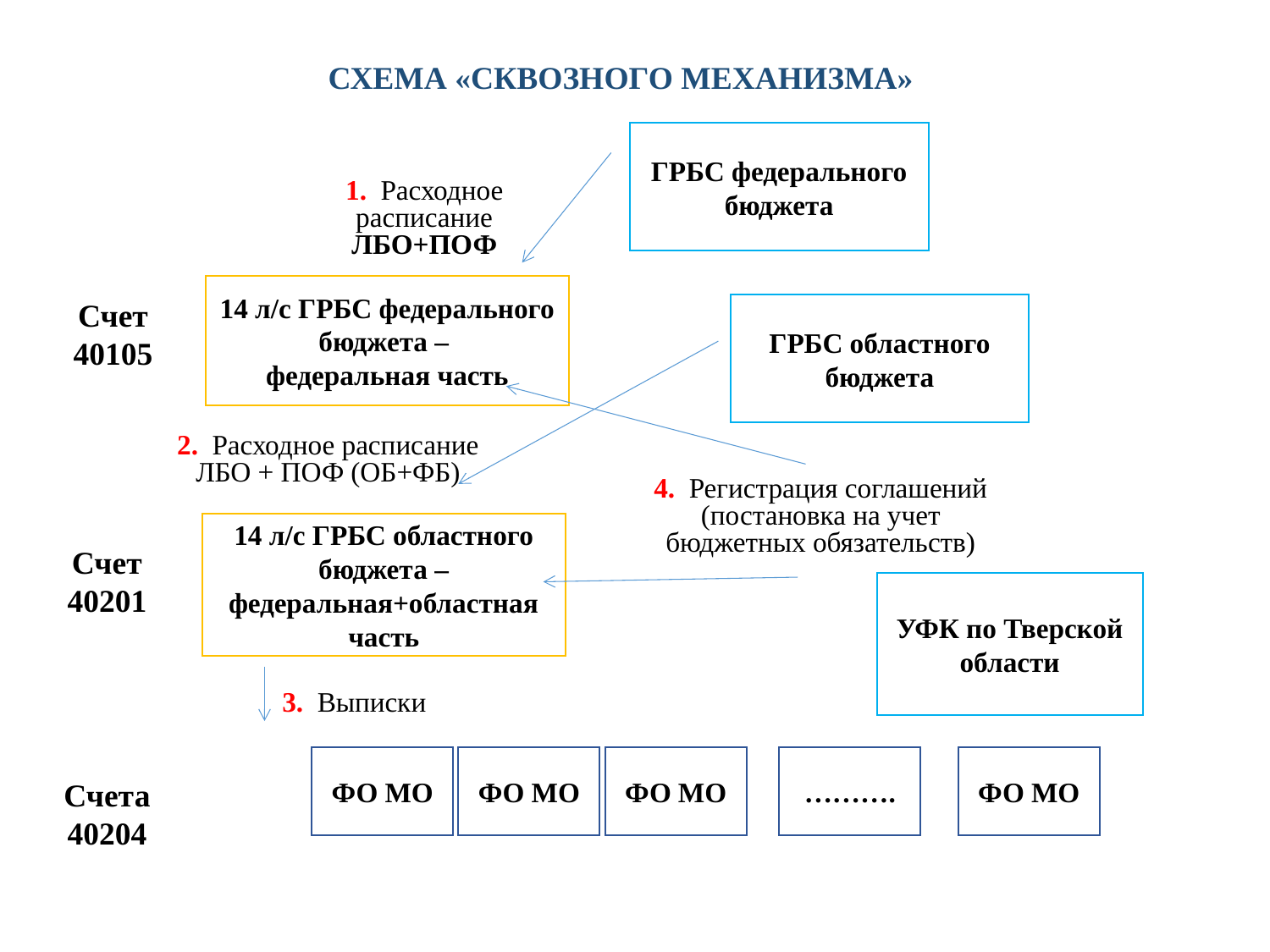

СХЕМА «СКВОЗНОГО МЕХАНИЗМА»
ГРБС федерального бюджета
1.  Расходное расписание ЛБО+ПОФ
14 л/с ГРБС федерального бюджета –
федеральная часть
ГРБС областного бюджета
Счет 40105
2.  Расходное расписание
ЛБО + ПОФ (ОБ+ФБ)
4.  Регистрация соглашений (постановка на учет бюджетных обязательств)
14 л/с ГРБС областного бюджета – федеральная+областная часть
Счет 40201
УФК по Тверской области
3.  Выписки
ФО МО
ФО МО
ФО МО
……….
ФО МО
Счета 40204